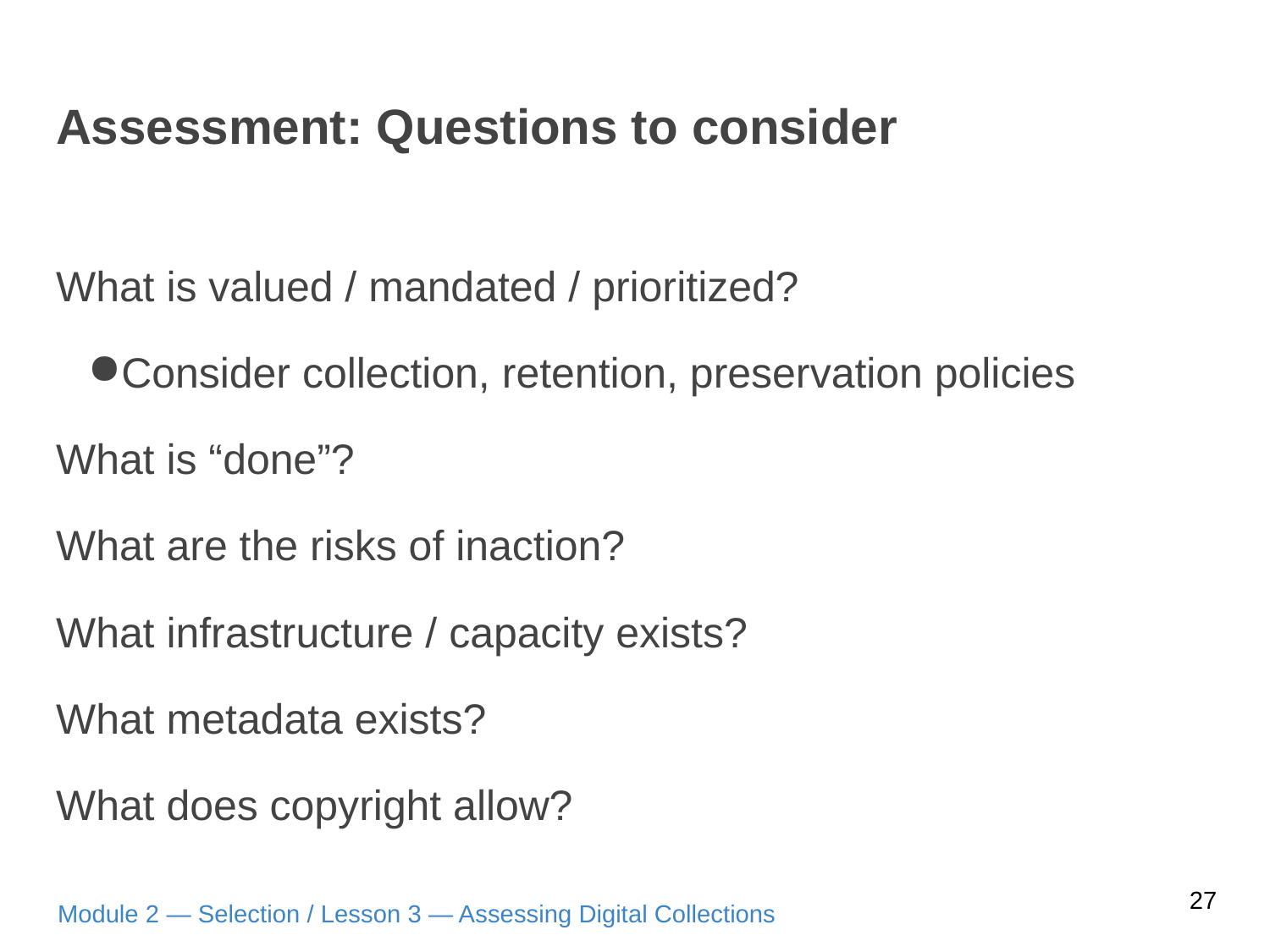

# Assessment: Questions to consider
What is valued / mandated / prioritized?
Consider collection, retention, preservation policies
What is “done”?
What are the risks of inaction?
What infrastructure / capacity exists?
What metadata exists?
What does copyright allow?

27
Module 2 — Selection / Lesson 3 — Assessing Digital Collections